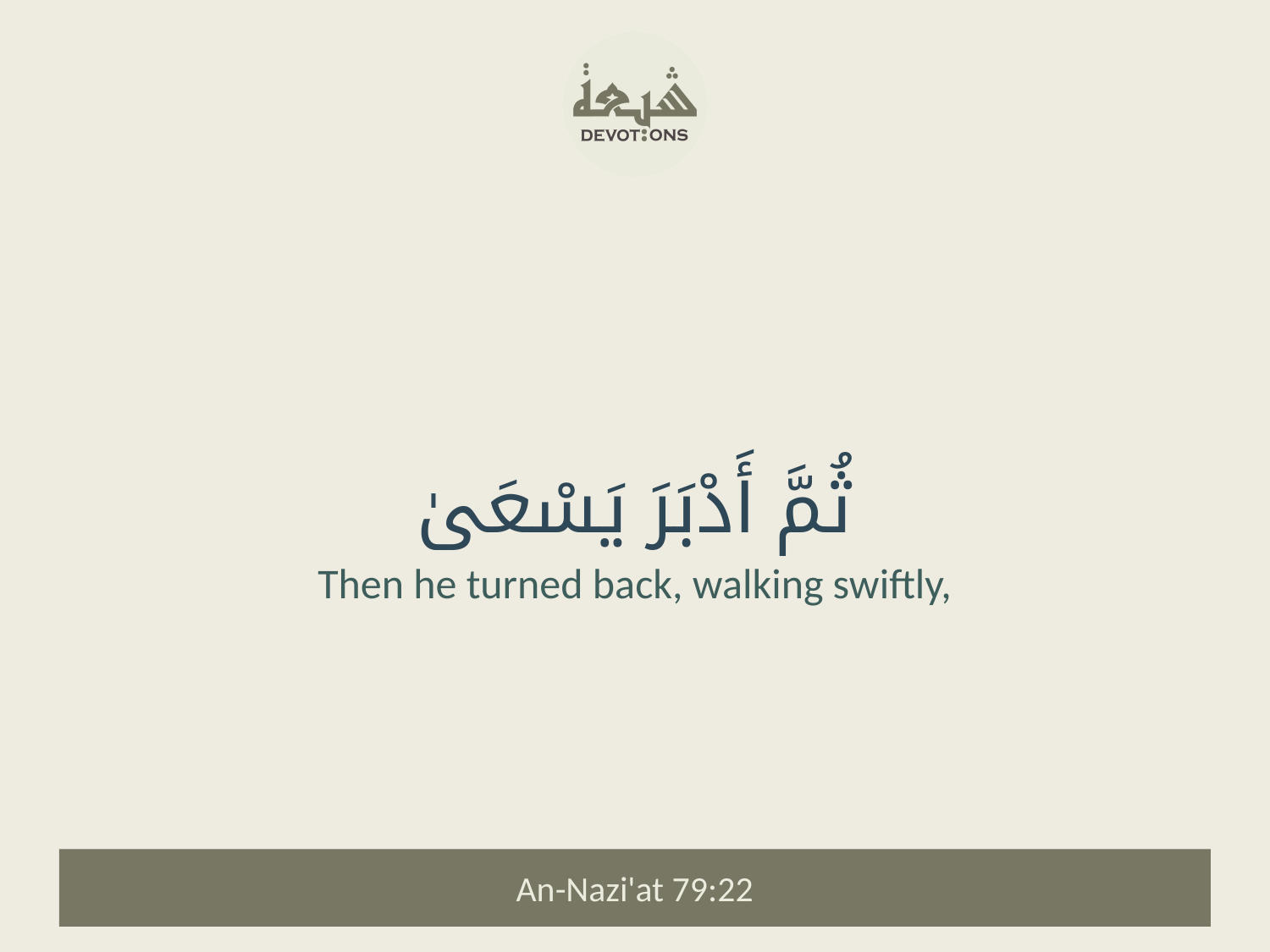

ثُمَّ أَدْبَرَ يَسْعَىٰ
Then he turned back, walking swiftly,
An-Nazi'at 79:22